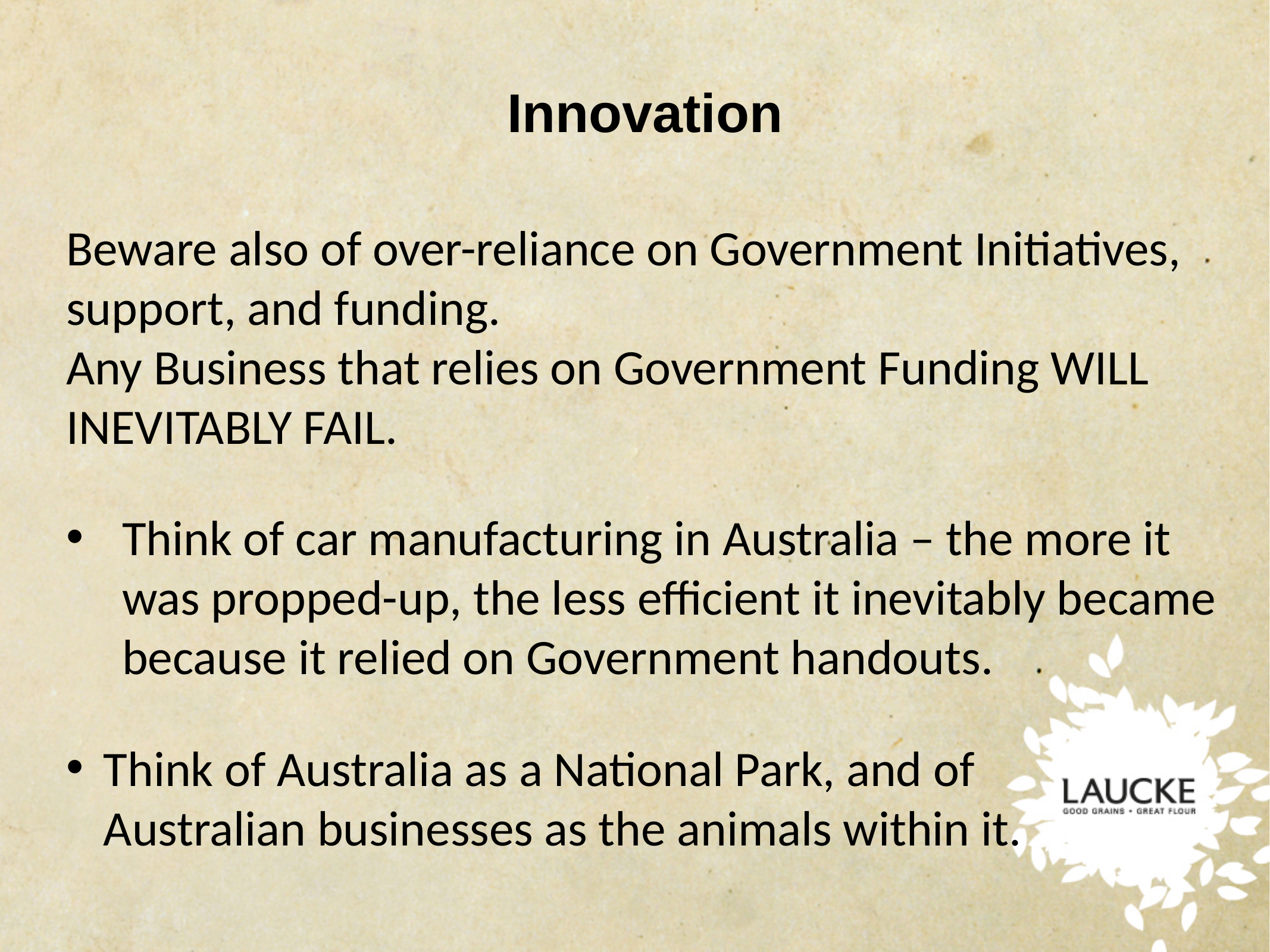

Innovation

Beware also of over-reliance on Government Initiatives, support, and funding.
Any Business that relies on Government Funding WILL INEVITABLY FAIL.
Think of car manufacturing in Australia – the more it was propped-up, the less efficient it inevitably became because it relied on Government handouts.
Think of Australia as a National Park, and of
Australian businesses as the animals within it.